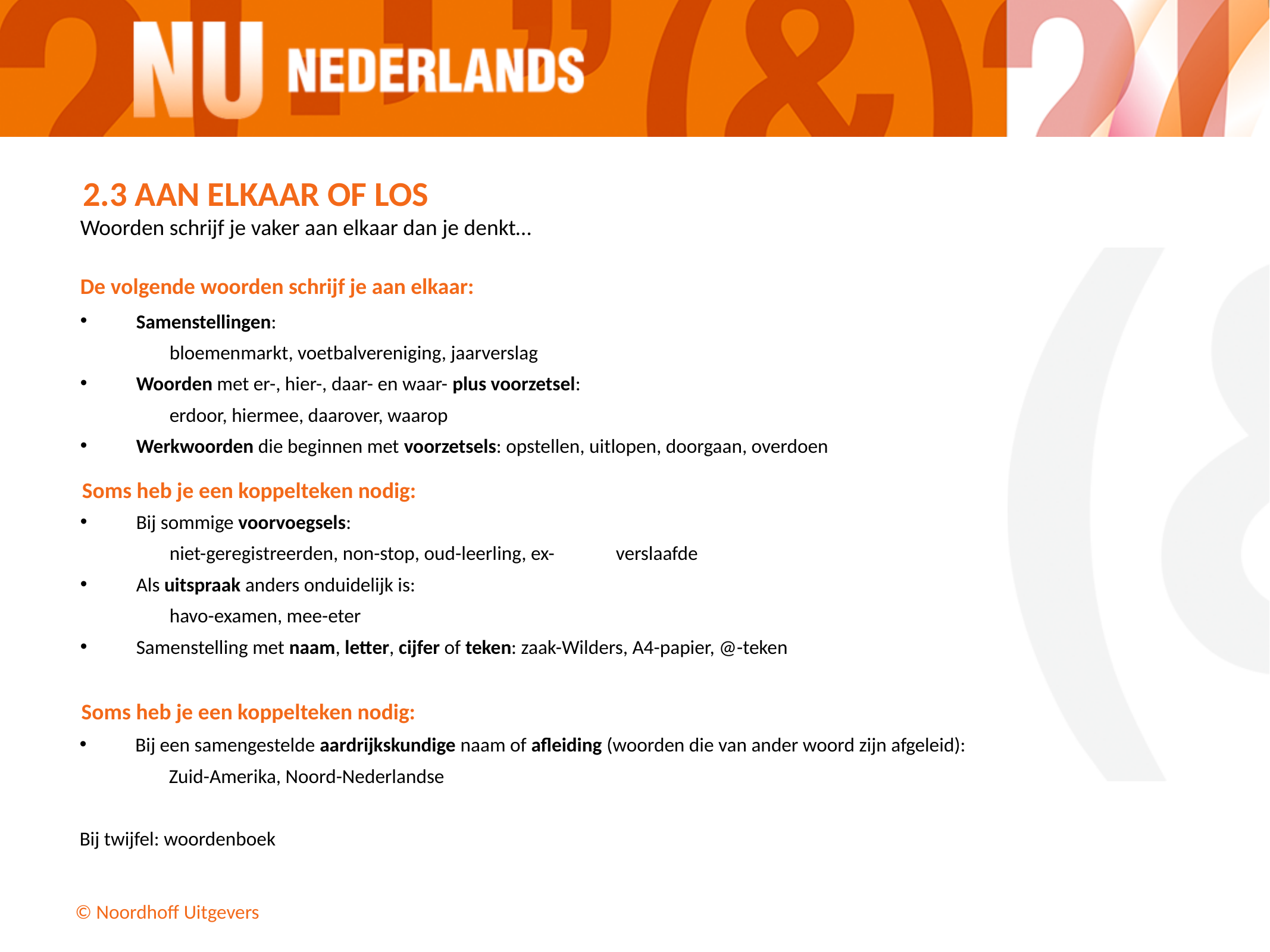

2.3 AAN ELKAAR OF LOS
Woorden schrijf je vaker aan elkaar dan je denkt…
De volgende woorden schrijf je aan elkaar:

Samenstellingen:
	bloemenmarkt, voetbalvereniging, jaarverslag
Woorden met er-, hier-, daar- en waar- plus voorzetsel:
	erdoor, hiermee, daarover, waarop
Werkwoorden die beginnen met voorzetsels: opstellen, uitlopen, doorgaan, overdoen
Soms heb je een koppelteken nodig:

Bij sommige voorvoegsels:
	niet-geregistreerden, non-stop, oud-leerling, ex-	verslaafde
Als uitspraak anders onduidelijk is:
	havo-examen, mee-eter
Samenstelling met naam, letter, cijfer of teken: zaak-Wilders, A4-papier, @-teken

Soms heb je een koppelteken nodig:

Bij een samengestelde aardrijkskundige naam of afleiding (woorden die van ander woord zijn afgeleid):
	Zuid-Amerika, Noord-Nederlandse

Bij twijfel: woordenboek